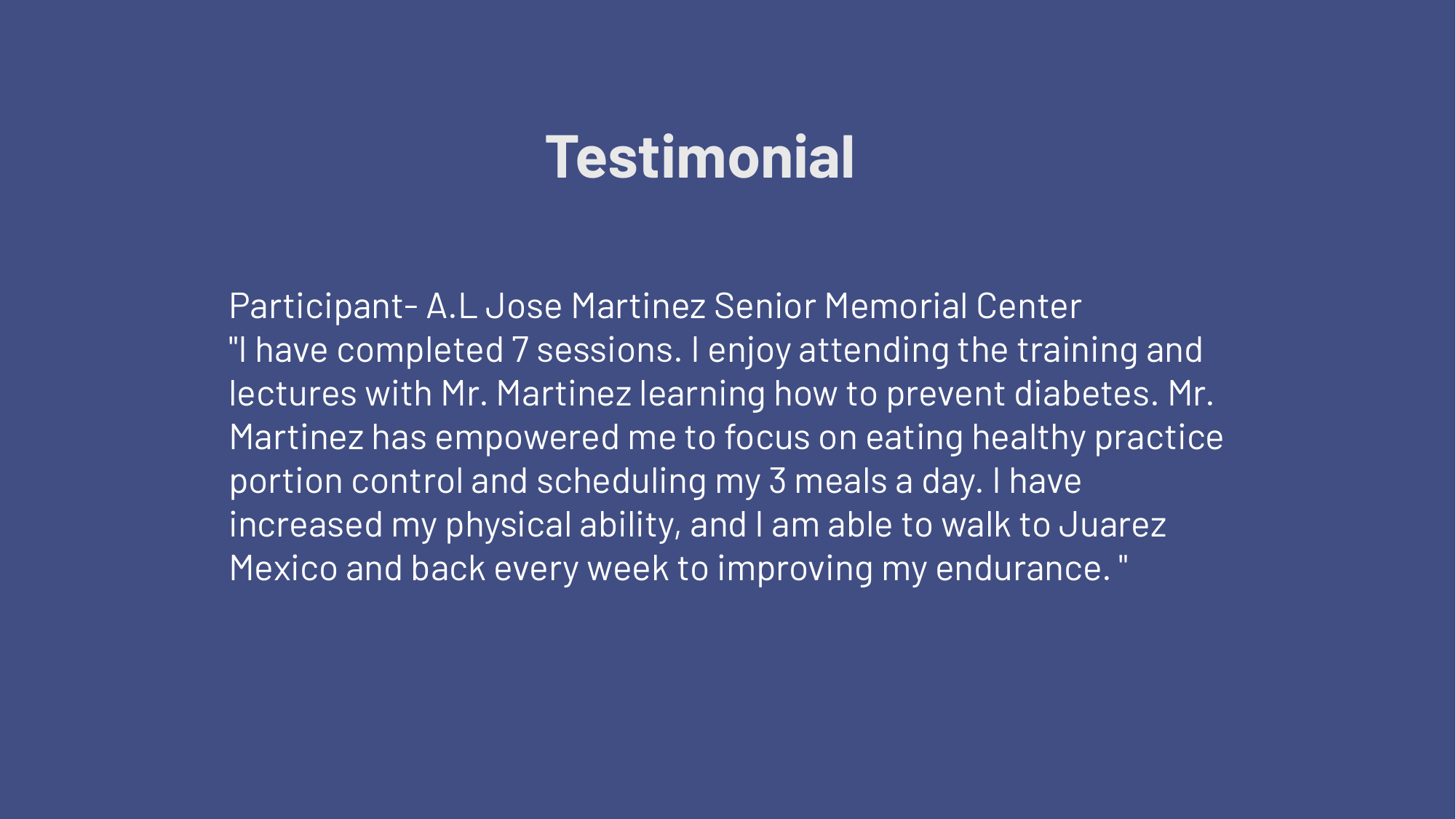

Testimonial
Participant- A.L Jose Martinez Senior Memorial Center
"I have completed 7 sessions. I enjoy attending the training and lectures with Mr. Martinez learning how to prevent diabetes. Mr. Martinez has empowered me to focus on eating healthy practice portion control and scheduling my 3 meals a day. I have increased my physical ability, and I am able to walk to Juarez Mexico and back every week to improving my endurance. "